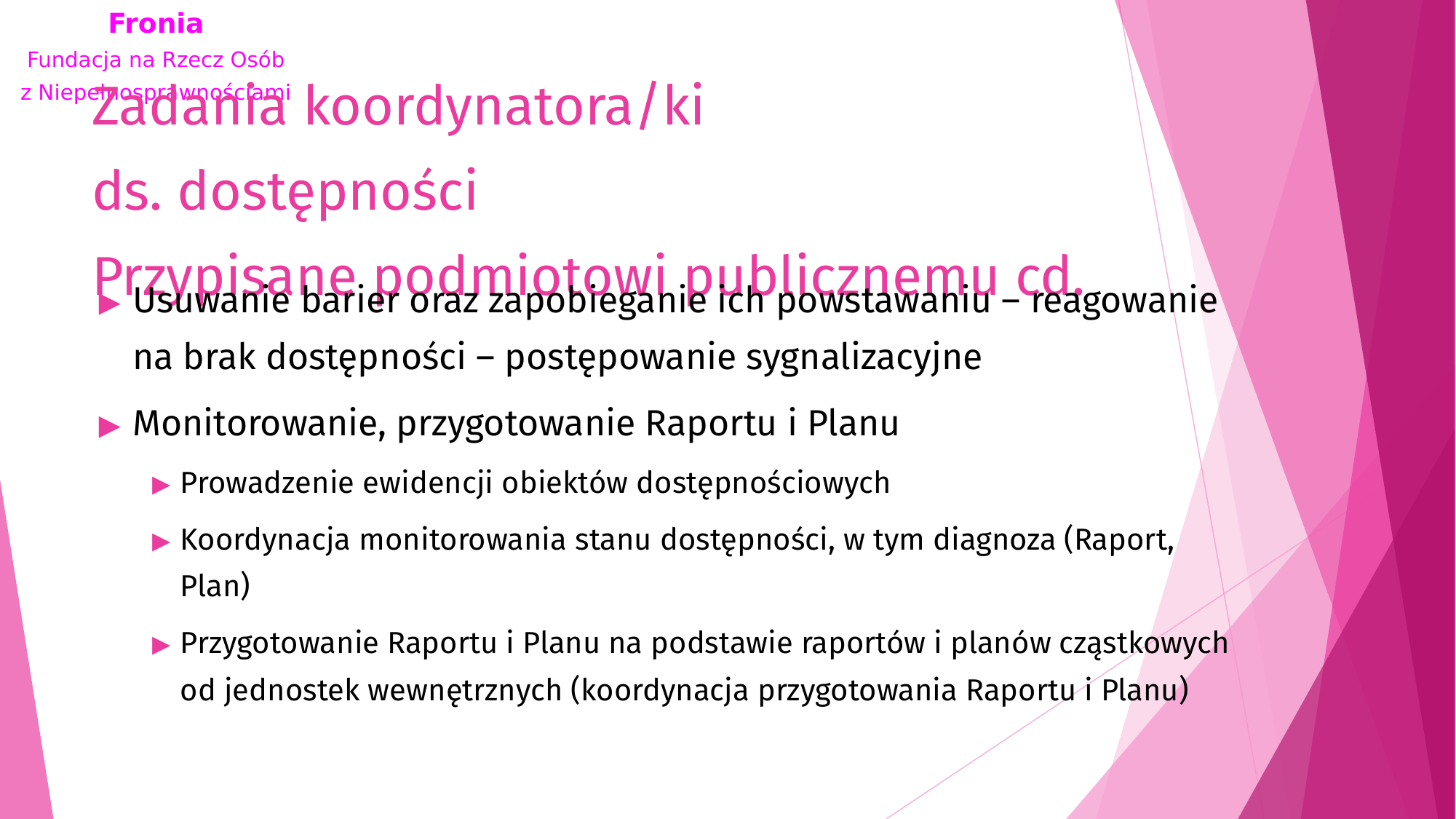

# Zadania koordynatora/ki ds. dostępności Przypisane podmiotowi publicznemu cd.
Usuwanie barier oraz zapobieganie ich powstawaniu – reagowanie na brak dostępności – postępowanie sygnalizacyjne
Monitorowanie, przygotowanie Raportu i Planu
Prowadzenie ewidencji obiektów dostępnościowych
Koordynacja monitorowania stanu dostępności, w tym diagnoza (Raport, Plan)
Przygotowanie Raportu i Planu na podstawie raportów i planów cząstkowych od jednostek wewnętrznych (koordynacja przygotowania Raportu i Planu)